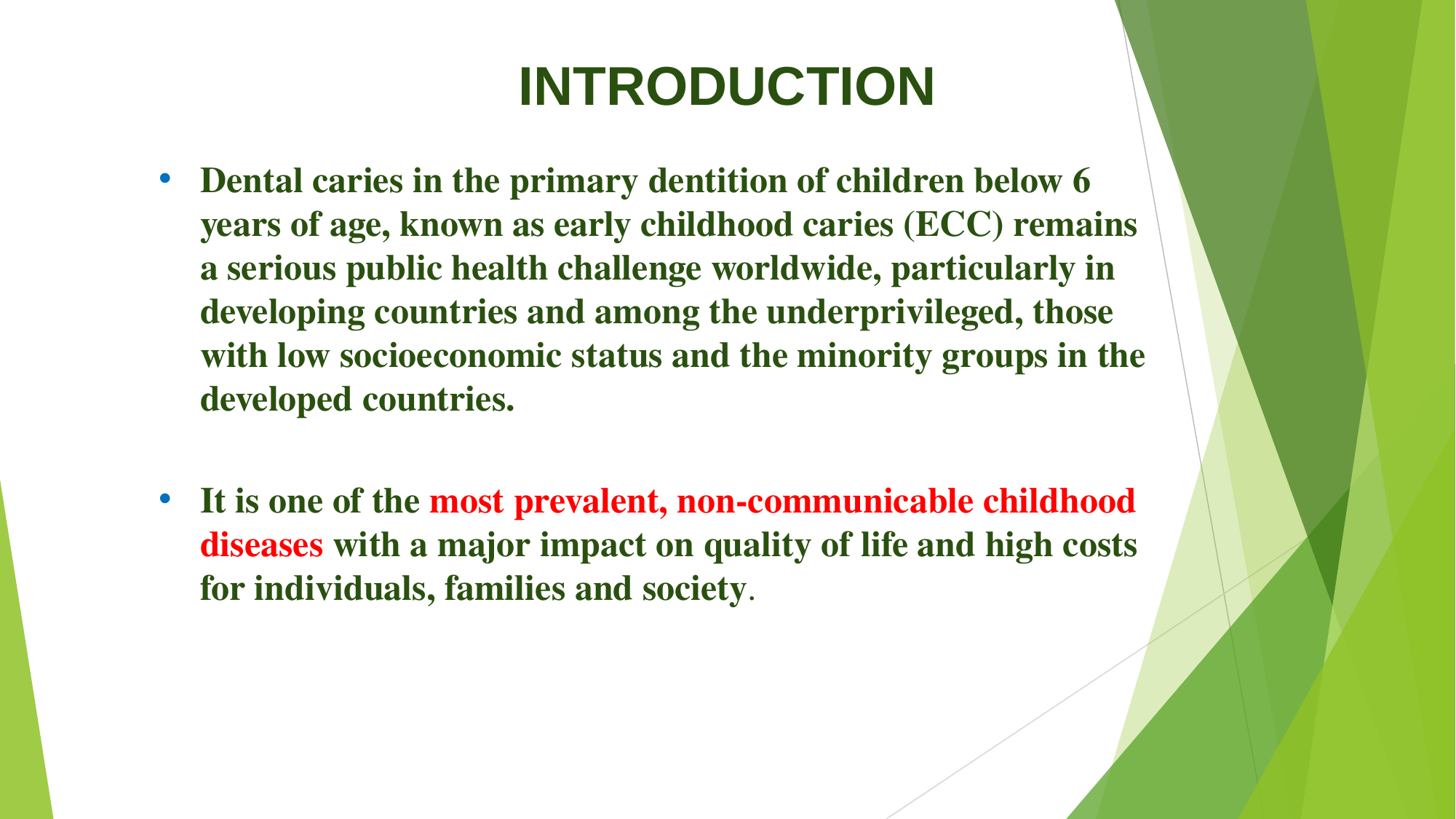

# INTRODUCTION
Dental caries in the primary dentition of children below 6 years of age, known as early childhood caries (ECC) remains a serious public health challenge worldwide, particularly in developing countries and among the underprivileged, those with low socioeconomic status and the minority groups in the developed countries.

It is one of the most prevalent, non-communicable childhood diseases with a major impact on quality of life and high costs for individuals, families and society.